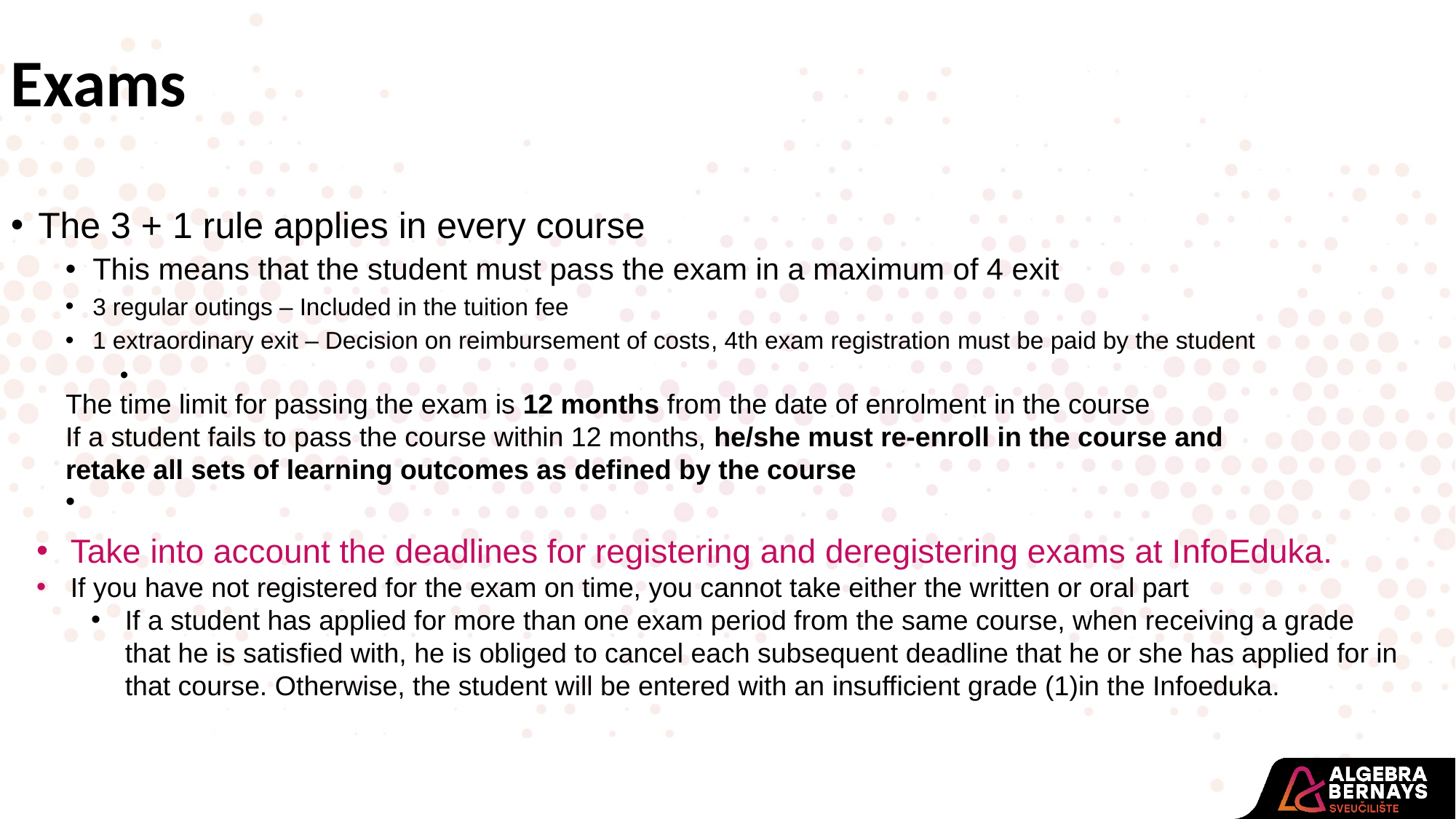

Exams
The 3 + 1 rule applies in every course
This means that the student must pass the exam in a maximum of 4 exit
3 regular outings – Included in the tuition fee
1 extraordinary exit – Decision on reimbursement of costs, 4th exam registration must be paid by the student

The time limit for passing the exam is 12 months from the date of enrolment in the course
If a student fails to pass the course within 12 months, he/she must re-enroll in the course and retake all sets of learning outcomes as defined by the course

Take into account the deadlines for registering and deregistering exams at InfoEduka.
If you have not registered for the exam on time, you cannot take either the written or oral part
If a student has applied for more than one exam period from the same course, when receiving a grade that he is satisfied with, he is obliged to cancel each subsequent deadline that he or she has applied for in that course. Otherwise, the student will be entered with an insufficient grade (1)in the Infoeduka.